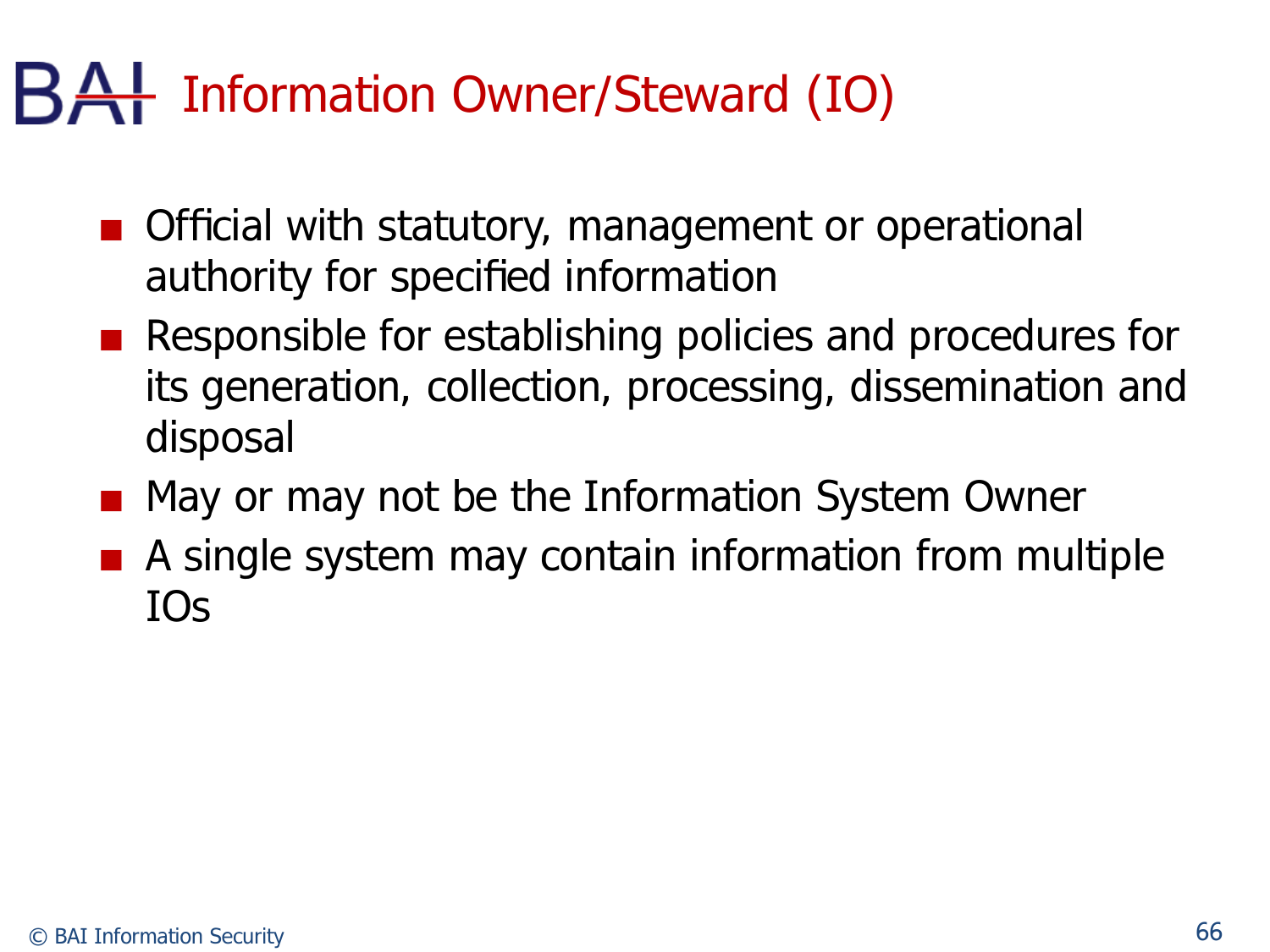

# Information Owner/Steward (IO)
Official with statutory, management or operational authority for specified information
Responsible for establishing policies and procedures for its generation, collection, processing, dissemination and disposal
May or may not be the Information System Owner
A single system may contain information from multiple IOs